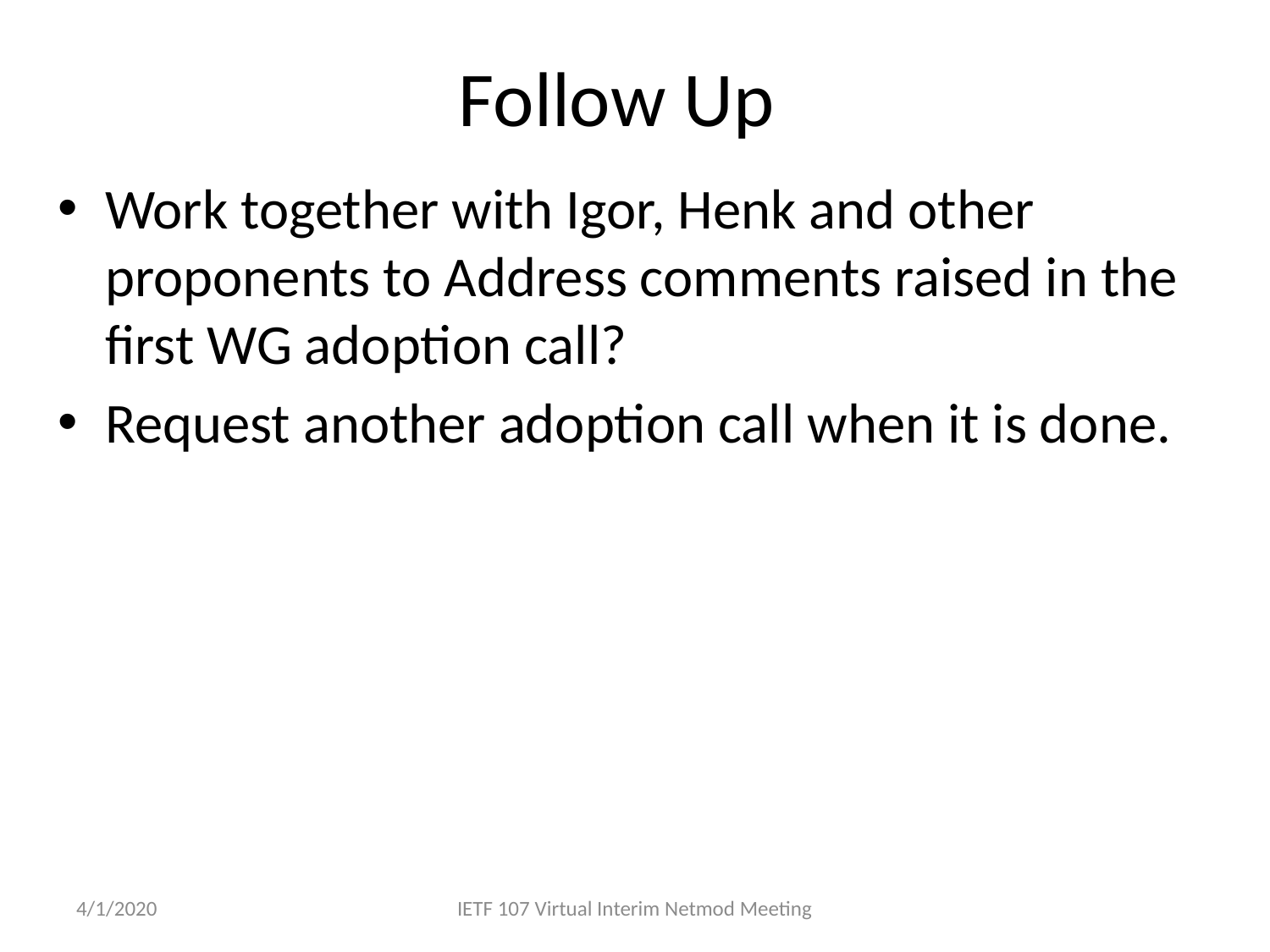

# Follow Up
Work together with Igor, Henk and other proponents to Address comments raised in the first WG adoption call?
Request another adoption call when it is done.

4/1/2020
IETF 107 Virtual Interim Netmod Meeting